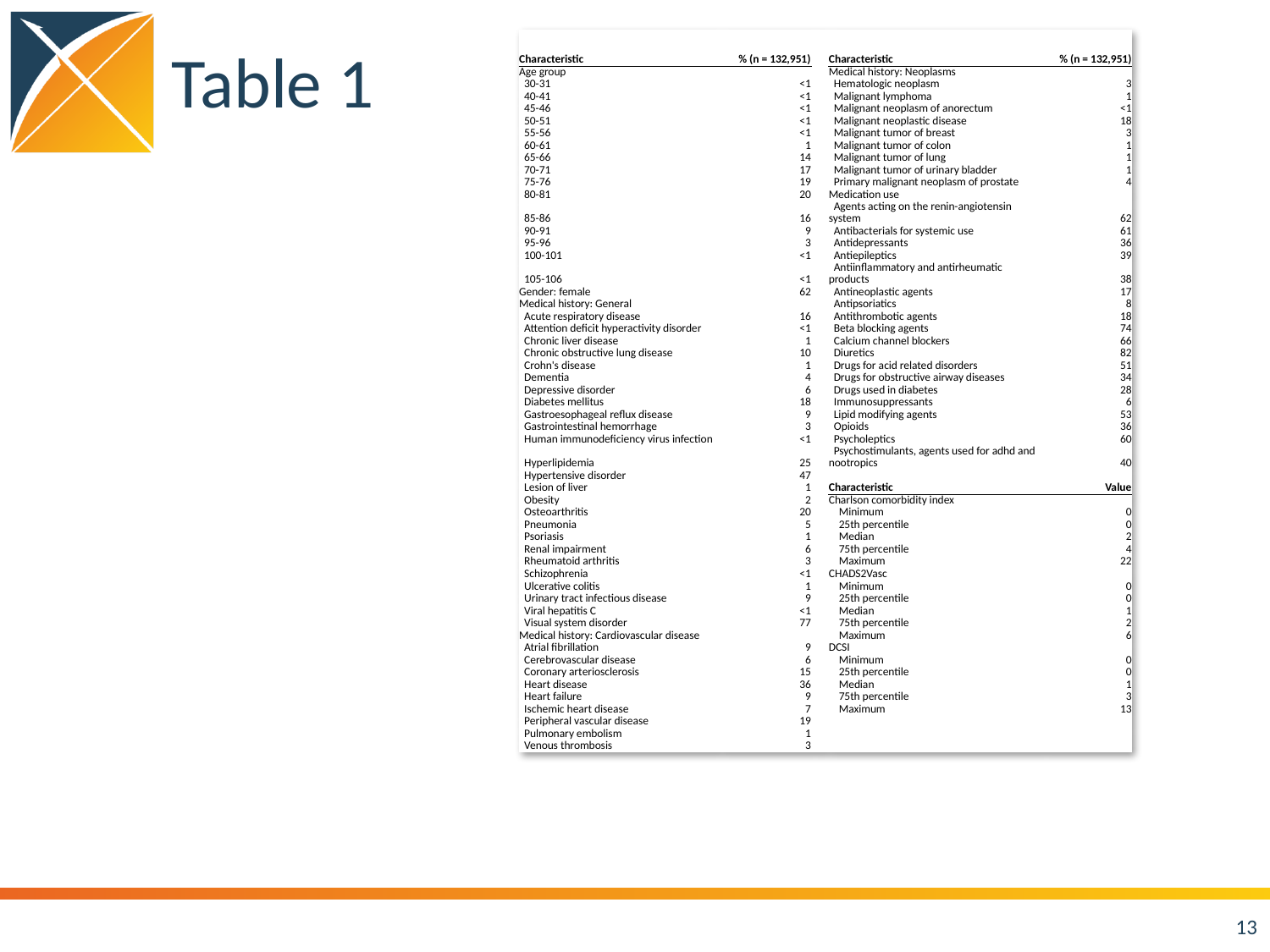

# Table 1
| Characteristic | % (n = 132,951) |  | Characteristic | % (n = 132,951) |
| --- | --- | --- | --- | --- |
| Age group |  |  | Medical history: Neoplasms |  |
| 30-31 | <1 |  | Hematologic neoplasm | 3 |
| 40-41 | <1 |  | Malignant lymphoma | 1 |
| 45-46 | <1 |  | Malignant neoplasm of anorectum | <1 |
| 50-51 | <1 |  | Malignant neoplastic disease | 18 |
| 55-56 | <1 |  | Malignant tumor of breast | 3 |
| 60-61 | 1 |  | Malignant tumor of colon | 1 |
| 65-66 | 14 |  | Malignant tumor of lung | 1 |
| 70-71 | 17 |  | Malignant tumor of urinary bladder | 1 |
| 75-76 | 19 |  | Primary malignant neoplasm of prostate | 4 |
| 80-81 | 20 |  | Medication use |  |
| 85-86 | 16 |  | Agents acting on the renin-angiotensin system | 62 |
| 90-91 | 9 |  | Antibacterials for systemic use | 61 |
| 95-96 | 3 |  | Antidepressants | 36 |
| 100-101 | <1 |  | Antiepileptics | 39 |
| 105-106 | <1 |  | Antiinflammatory and antirheumatic products | 38 |
| Gender: female | 62 |  | Antineoplastic agents | 17 |
| Medical history: General |  |  | Antipsoriatics | 8 |
| Acute respiratory disease | 16 |  | Antithrombotic agents | 18 |
| Attention deficit hyperactivity disorder | <1 |  | Beta blocking agents | 74 |
| Chronic liver disease | 1 |  | Calcium channel blockers | 66 |
| Chronic obstructive lung disease | 10 |  | Diuretics | 82 |
| Crohn's disease | 1 |  | Drugs for acid related disorders | 51 |
| Dementia | 4 |  | Drugs for obstructive airway diseases | 34 |
| Depressive disorder | 6 |  | Drugs used in diabetes | 28 |
| Diabetes mellitus | 18 |  | Immunosuppressants | 6 |
| Gastroesophageal reflux disease | 9 |  | Lipid modifying agents | 53 |
| Gastrointestinal hemorrhage | 3 |  | Opioids | 36 |
| Human immunodeficiency virus infection | <1 |  | Psycholeptics | 60 |
| Hyperlipidemia | 25 |  | Psychostimulants, agents used for adhd and nootropics | 40 |
| Hypertensive disorder | 47 |  |  |  |
| Lesion of liver | 1 |  | Characteristic | Value |
| Obesity | 2 |  | Charlson comorbidity index |  |
| Osteoarthritis | 20 |  | Minimum | 0 |
| Pneumonia | 5 |  | 25th percentile | 0 |
| Psoriasis | 1 |  | Median | 2 |
| Renal impairment | 6 |  | 75th percentile | 4 |
| Rheumatoid arthritis | 3 |  | Maximum | 22 |
| Schizophrenia | <1 |  | CHADS2Vasc |  |
| Ulcerative colitis | 1 |  | Minimum | 0 |
| Urinary tract infectious disease | 9 |  | 25th percentile | 0 |
| Viral hepatitis C | <1 |  | Median | 1 |
| Visual system disorder | 77 |  | 75th percentile | 2 |
| Medical history: Cardiovascular disease |  |  | Maximum | 6 |
| Atrial fibrillation | 9 |  | DCSI |  |
| Cerebrovascular disease | 6 |  | Minimum | 0 |
| Coronary arteriosclerosis | 15 |  | 25th percentile | 0 |
| Heart disease | 36 |  | Median | 1 |
| Heart failure | 9 |  | 75th percentile | 3 |
| Ischemic heart disease | 7 |  | Maximum | 13 |
| Peripheral vascular disease | 19 |  |  |  |
| Pulmonary embolism | 1 |  |  |  |
| Venous thrombosis | 3 |  |  |  |
13